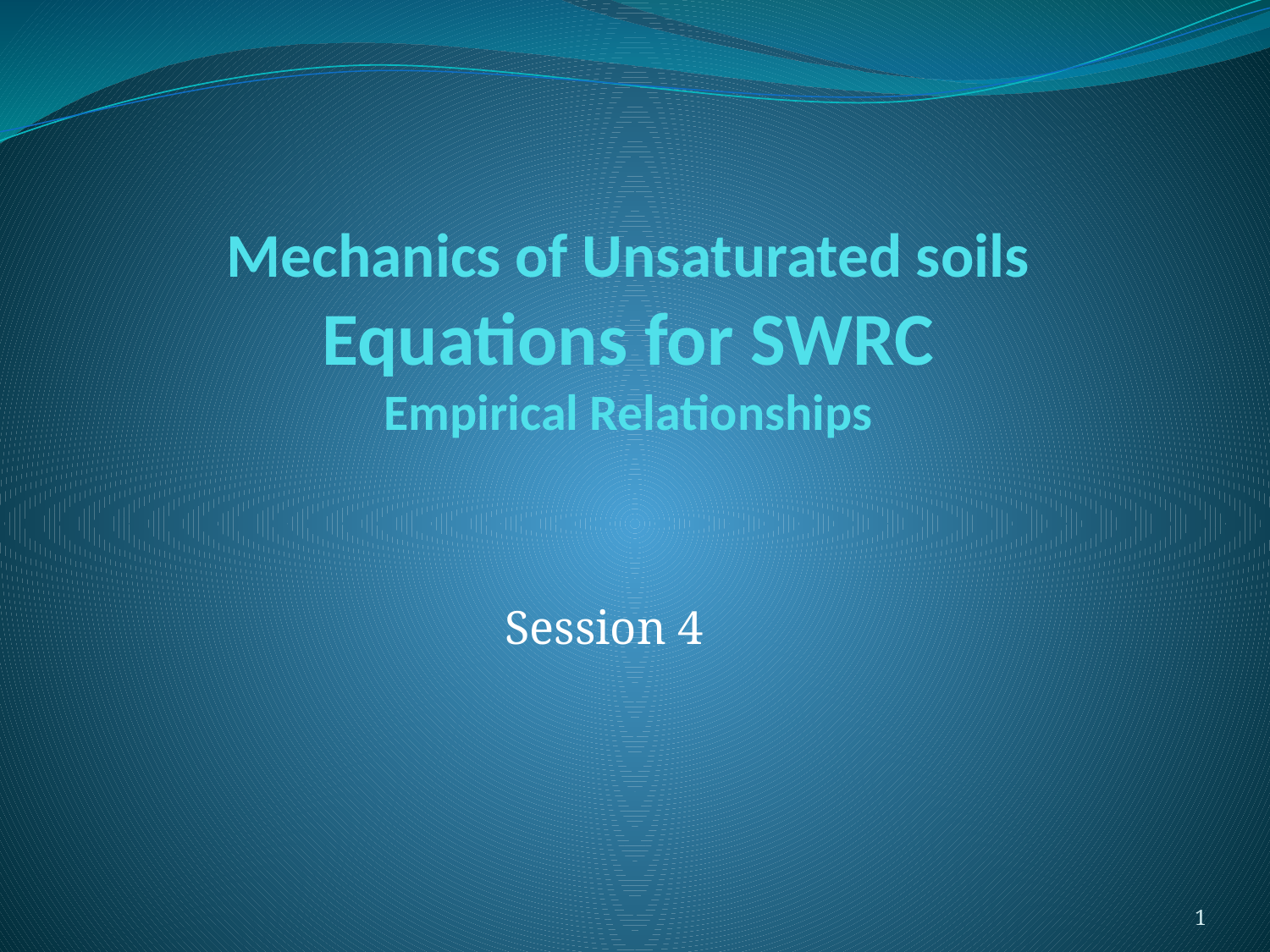

# Mechanics of Unsaturated soils Equations for SWRC Empirical Relationships
Session 4
1